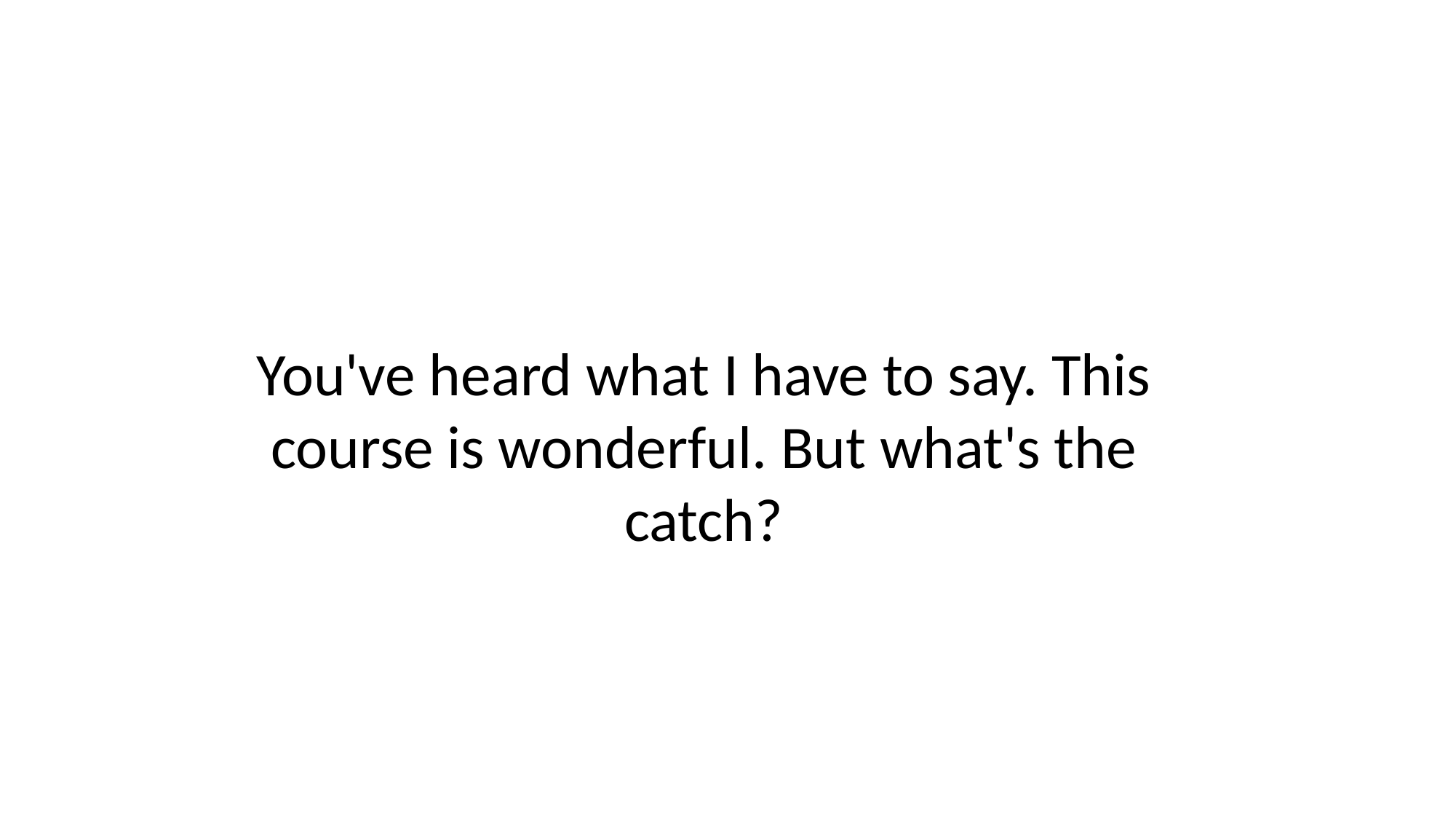

You've heard what I have to say. This course is wonderful. But what's the catch?